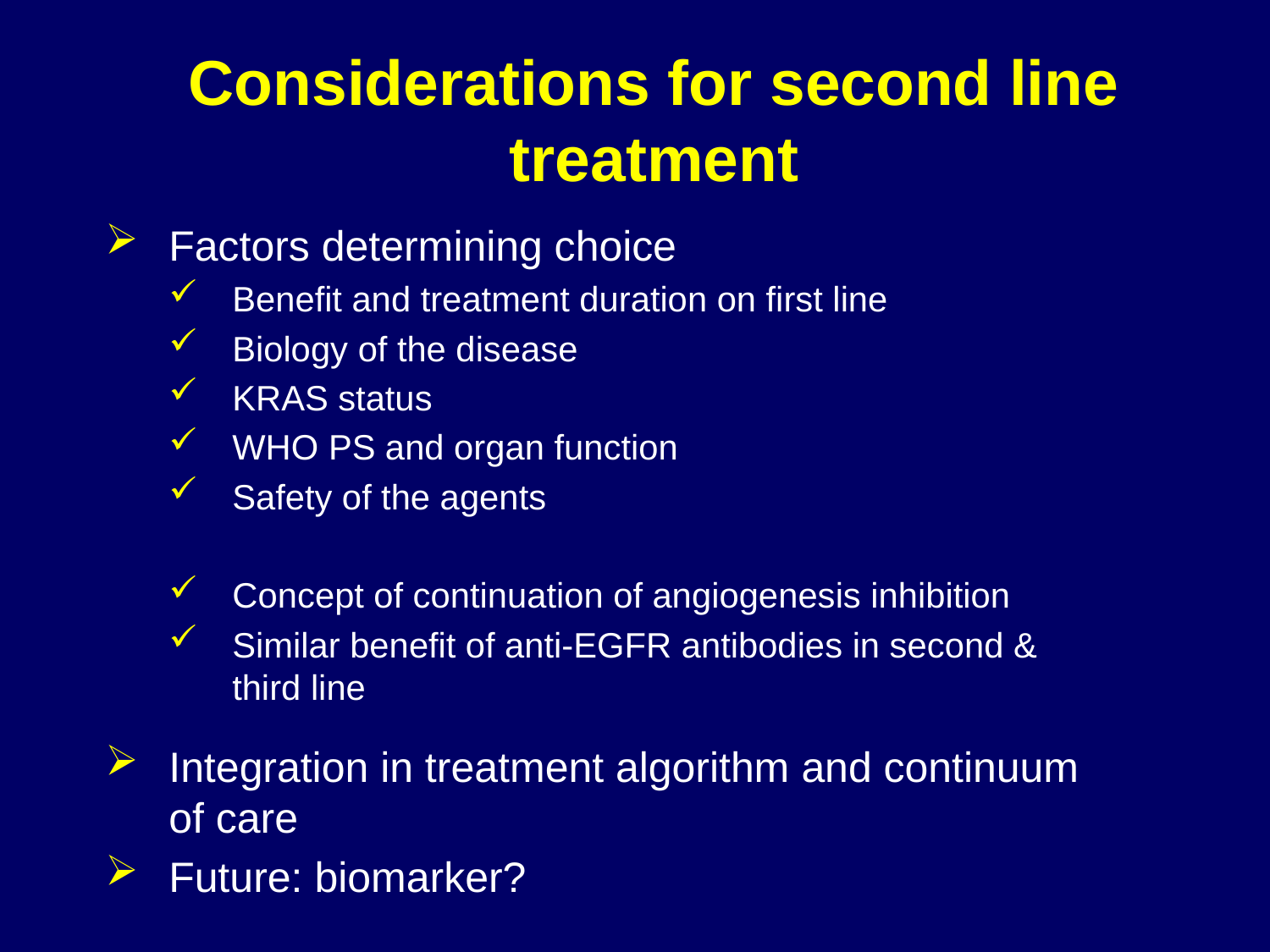

# Considerations for second line treatment
Factors determining choice
Benefit and treatment duration on first line
Biology of the disease
KRAS status
WHO PS and organ function
Safety of the agents

Concept of continuation of angiogenesis inhibition
Similar benefit of anti-EGFR antibodies in second & third line

Integration in treatment algorithm and continuum of care
Future: biomarker?